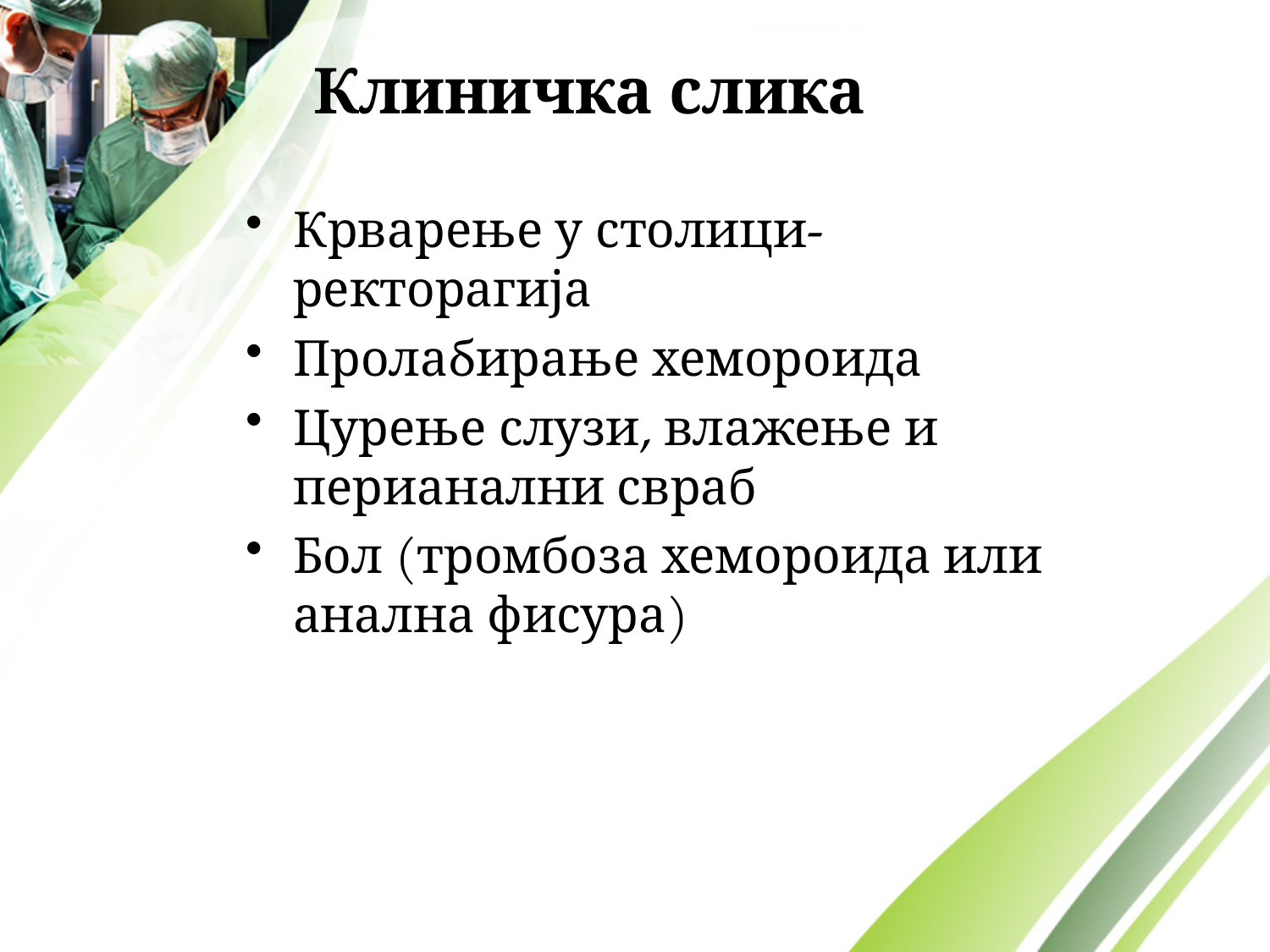

# Клиничка слика
Крварење у столици- ректорагија
Пролабирање хемороида
Цурење слузи, влажење и перианални свраб
Бол (тромбоза хемороида или анална фисура)